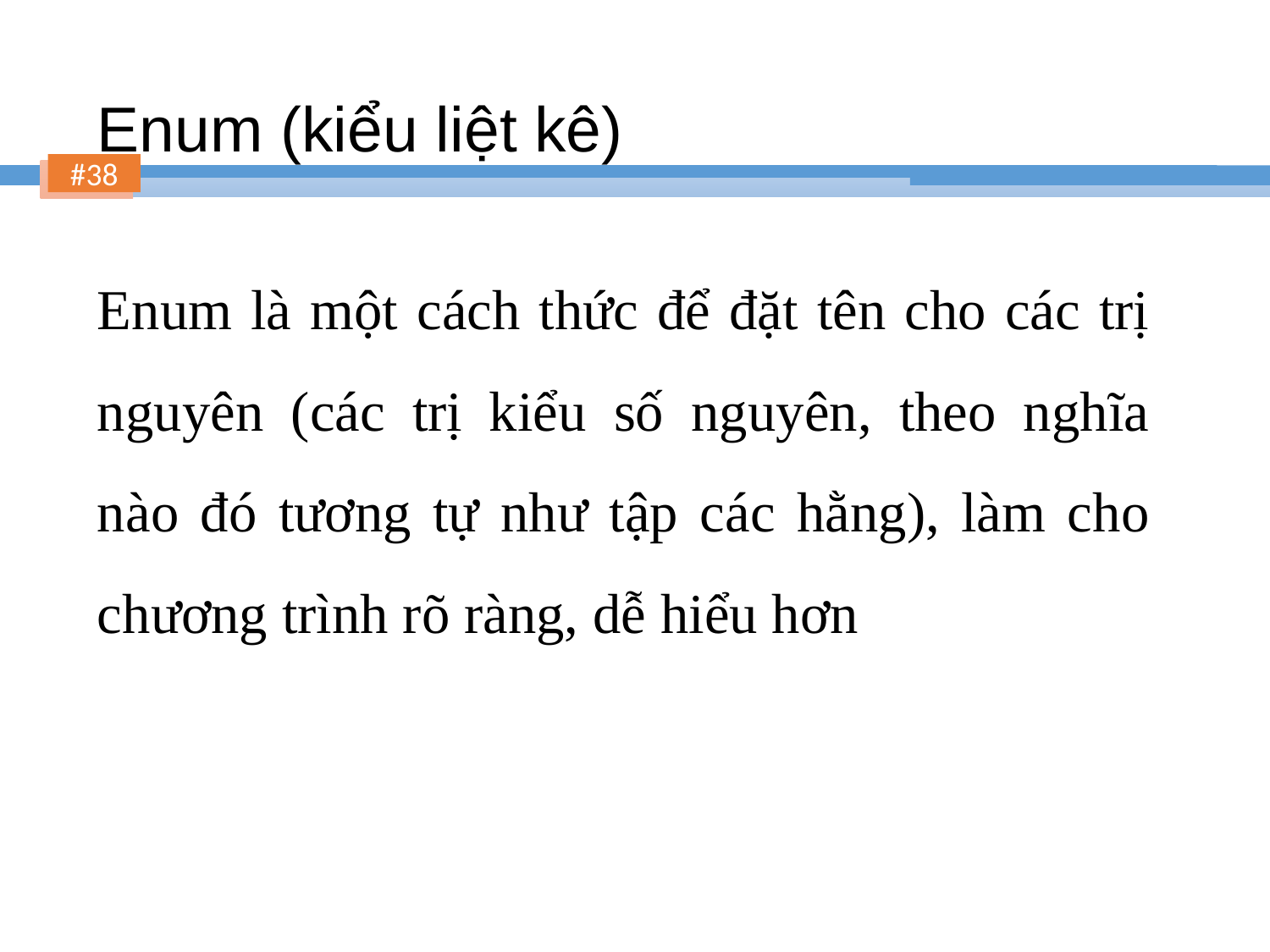

# Enum (kiểu liệt kê)
Enum là một cách thức để đặt tên cho các trị nguyên (các trị kiểu số nguyên, theo nghĩa nào đó tương tự như tập các hằng), làm cho chương trình rõ ràng, dễ hiểu hơn